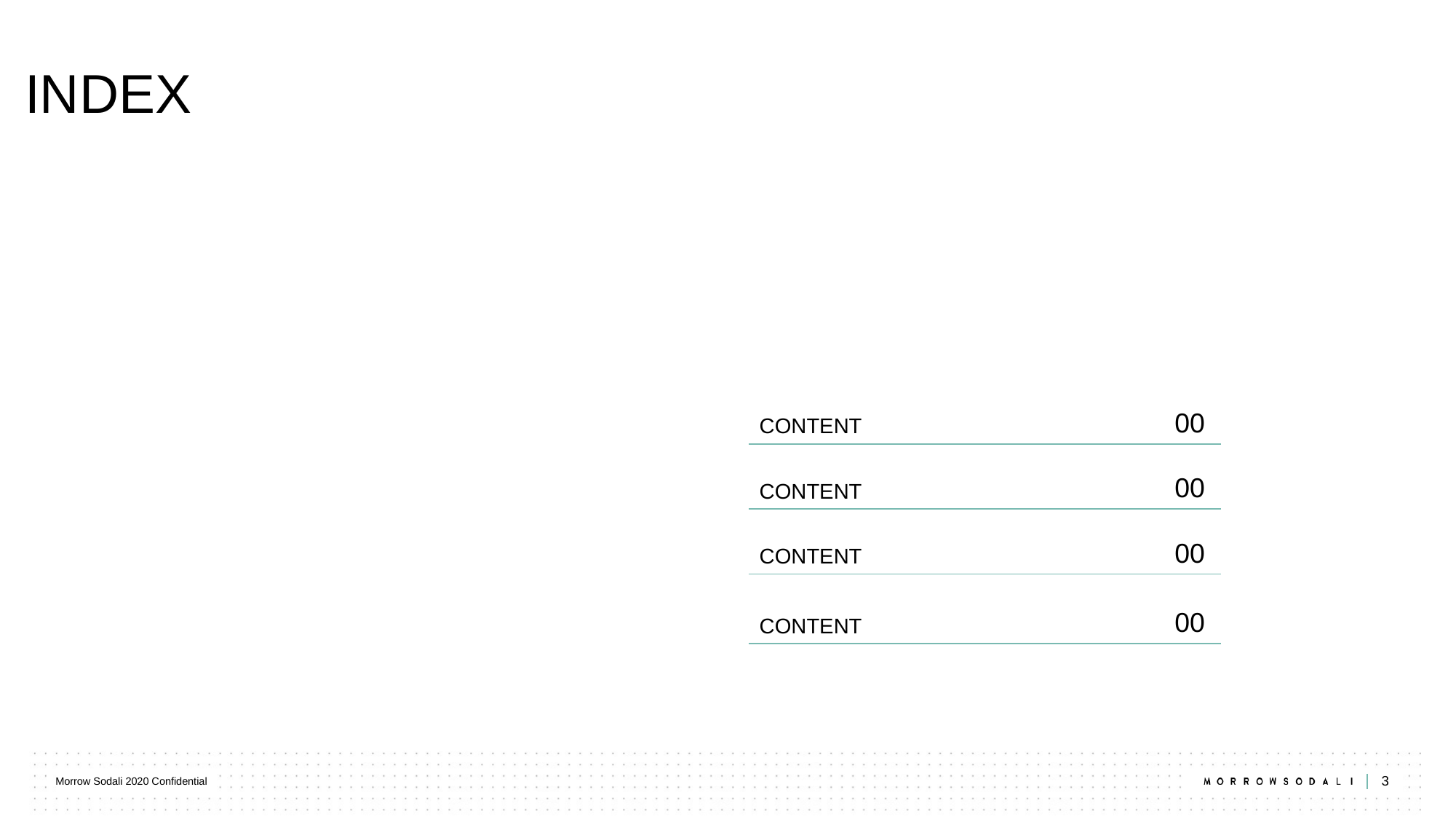

# INDEX
| Content | 00 |
| --- | --- |
| Content | 00 |
| Content | 00 |
| Content | 00 |